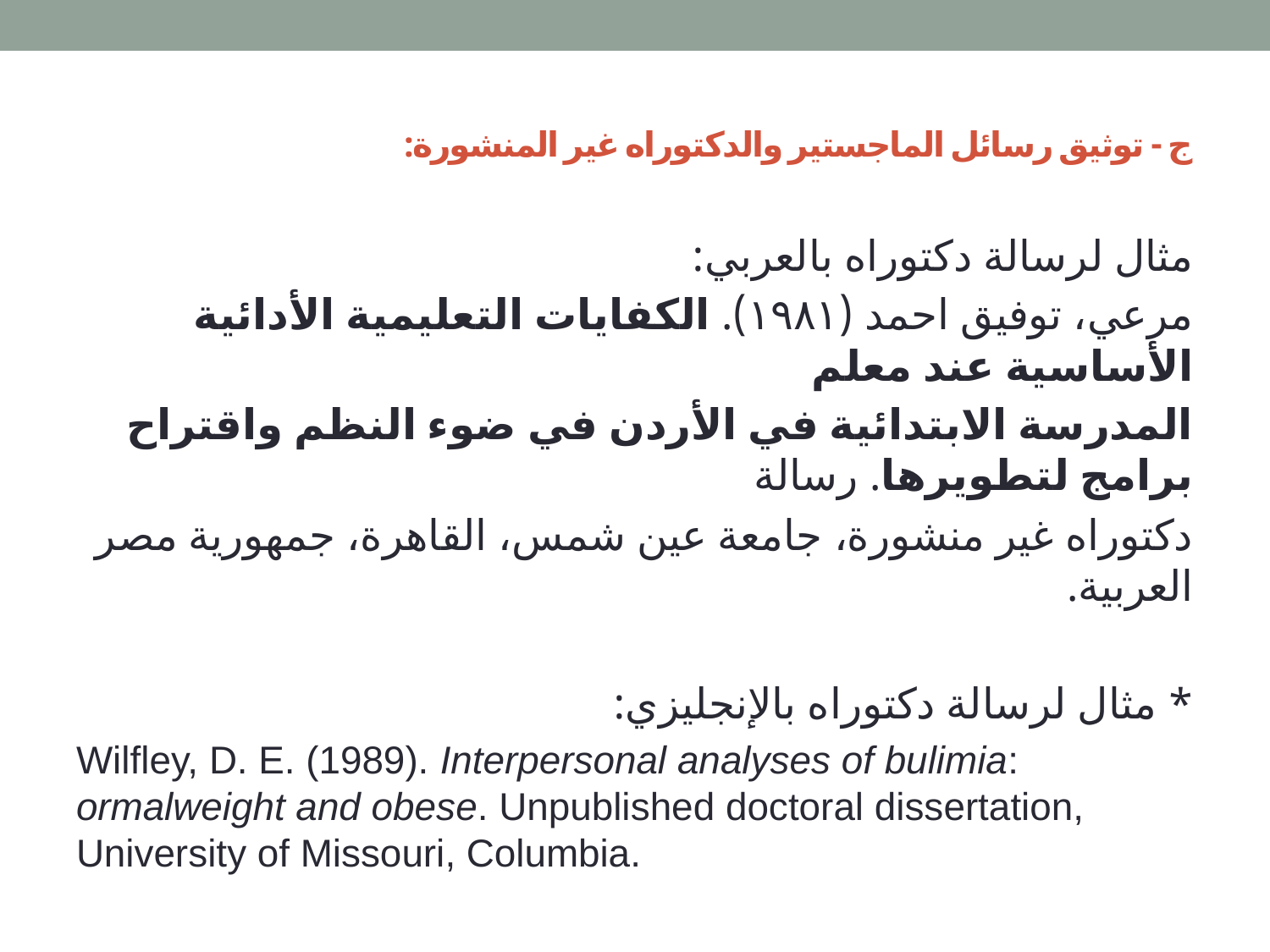

# ج - توثيق رسائل الماجستير والدكتوراه غير المنشورة:
مثال لرسالة دكتوراه بالعربي:
مرعي، توفيق احمد (١٩٨١). الكفايات التعليمية الأدائية الأساسية عند معلم
المدرسة الابتدائية في الأردن في ضوء النظم واقتراح برامج لتطويرها. رسالة
دكتوراه غير منشورة، جامعة عين شمس، القاهرة، جمهورية مصر العربية.

* مثال لرسالة دكتوراه بالإنجليزي:
Wilfley, D. E. (1989). Interpersonal analyses of bulimia: ormalweight and obese. Unpublished doctoral dissertation, University of Missouri, Columbia.